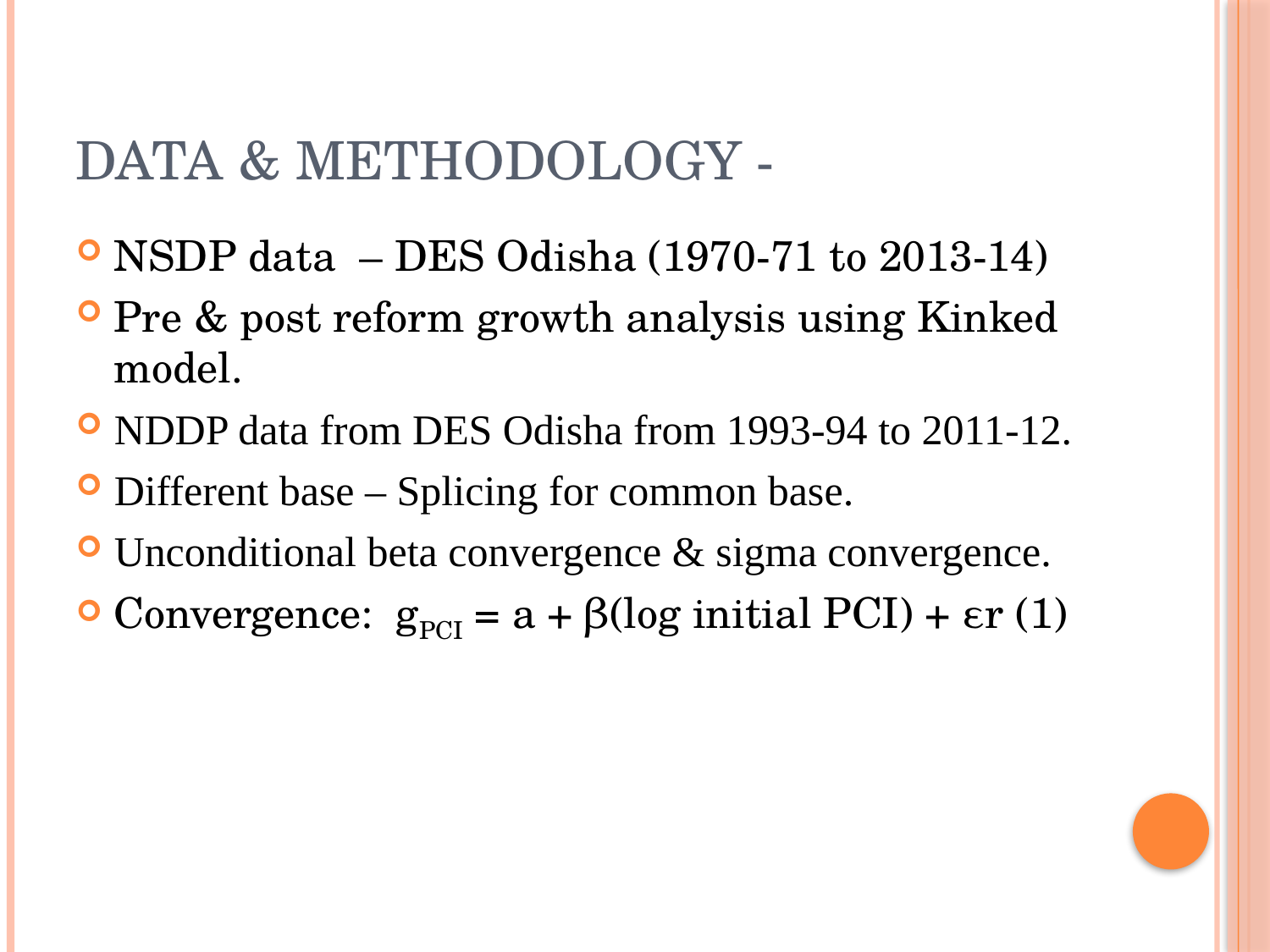

# Data & Methodology -
NSDP data  – DES Odisha (1970-71 to 2013-14)
Pre & post reform growth analysis using Kinked model.
NDDP data from DES Odisha from 1993-94 to 2011-12.
Different base – Splicing for common base.
Unconditional beta convergence & sigma convergence.
Convergence:  gPCI = a + β(log initial PCI) + εr (1)